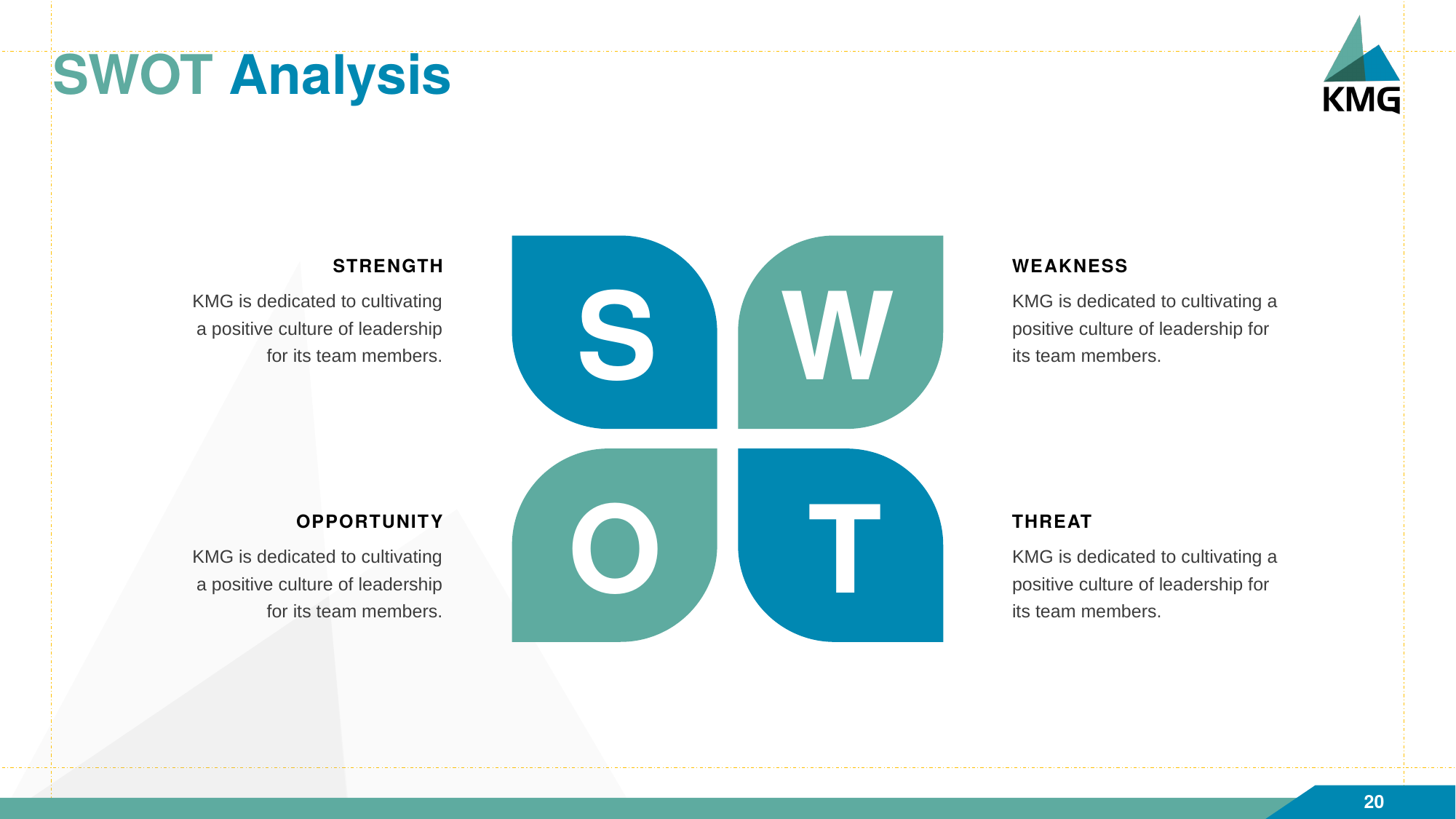

# SWOT Analysis

S
W

O
T
STRENGTH
WEAKNESS
KMG is dedicated to cultivating a positive culture of leadership for its team members.
KMG is dedicated to cultivating a positive culture of leadership for its team members.
OPPORTUNITY
THREAT
KMG is dedicated to cultivating a positive culture of leadership for its team members.
KMG is dedicated to cultivating a positive culture of leadership for its team members.